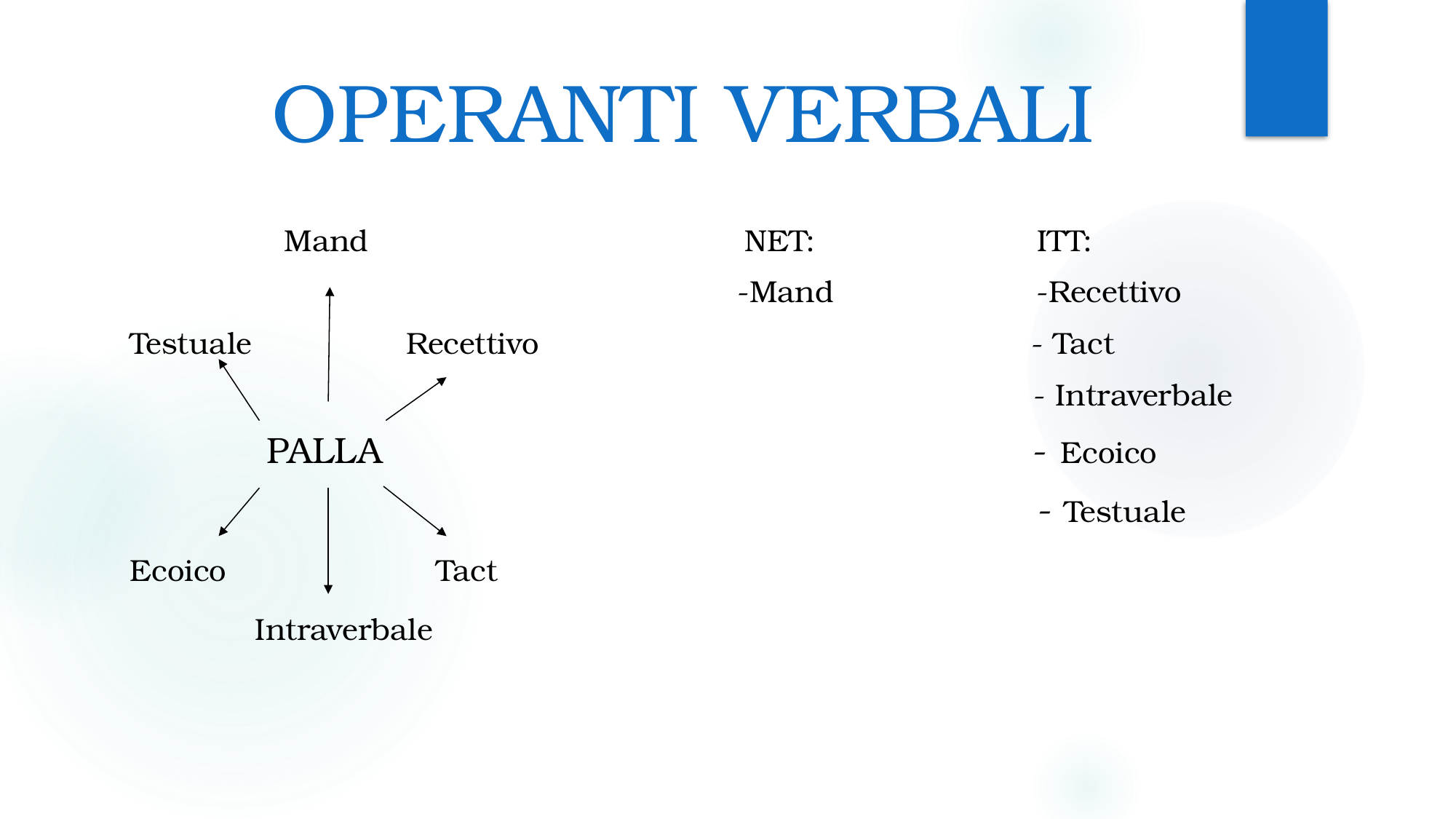

# OPERANTI VERBALI

                Mand                                       NET:                       ITT:
                                                               -Mand                     -Recettivo
Testuale                Recettivo                                                   - Tact
                                                                                          - Intraverbale
              PALLA                                                        - Ecoico
                                                                              - Testuale
Ecoico                  Tact
             Intraverbale